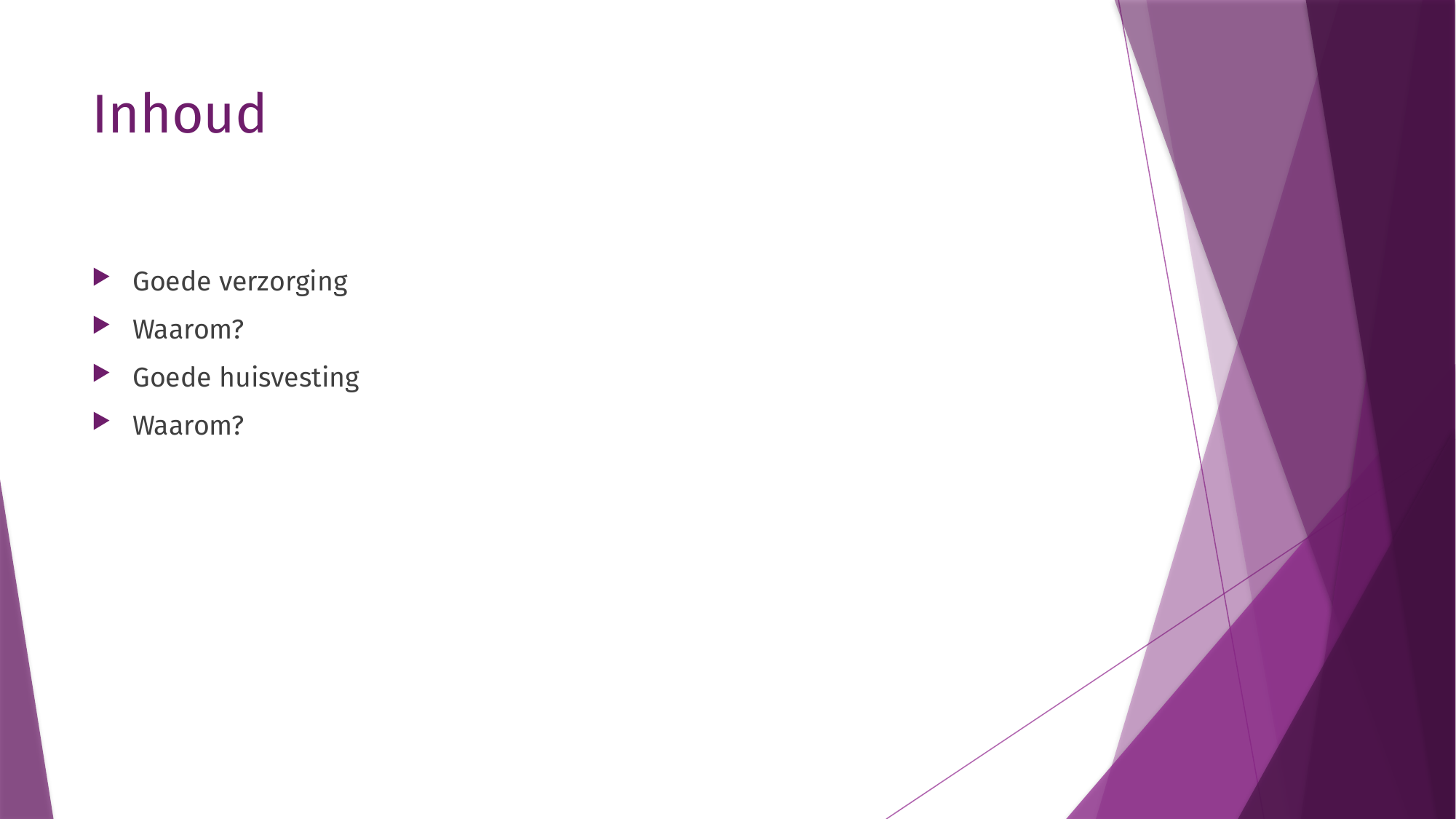

# Inhoud
Goede verzorging
Waarom?
Goede huisvesting
Waarom?